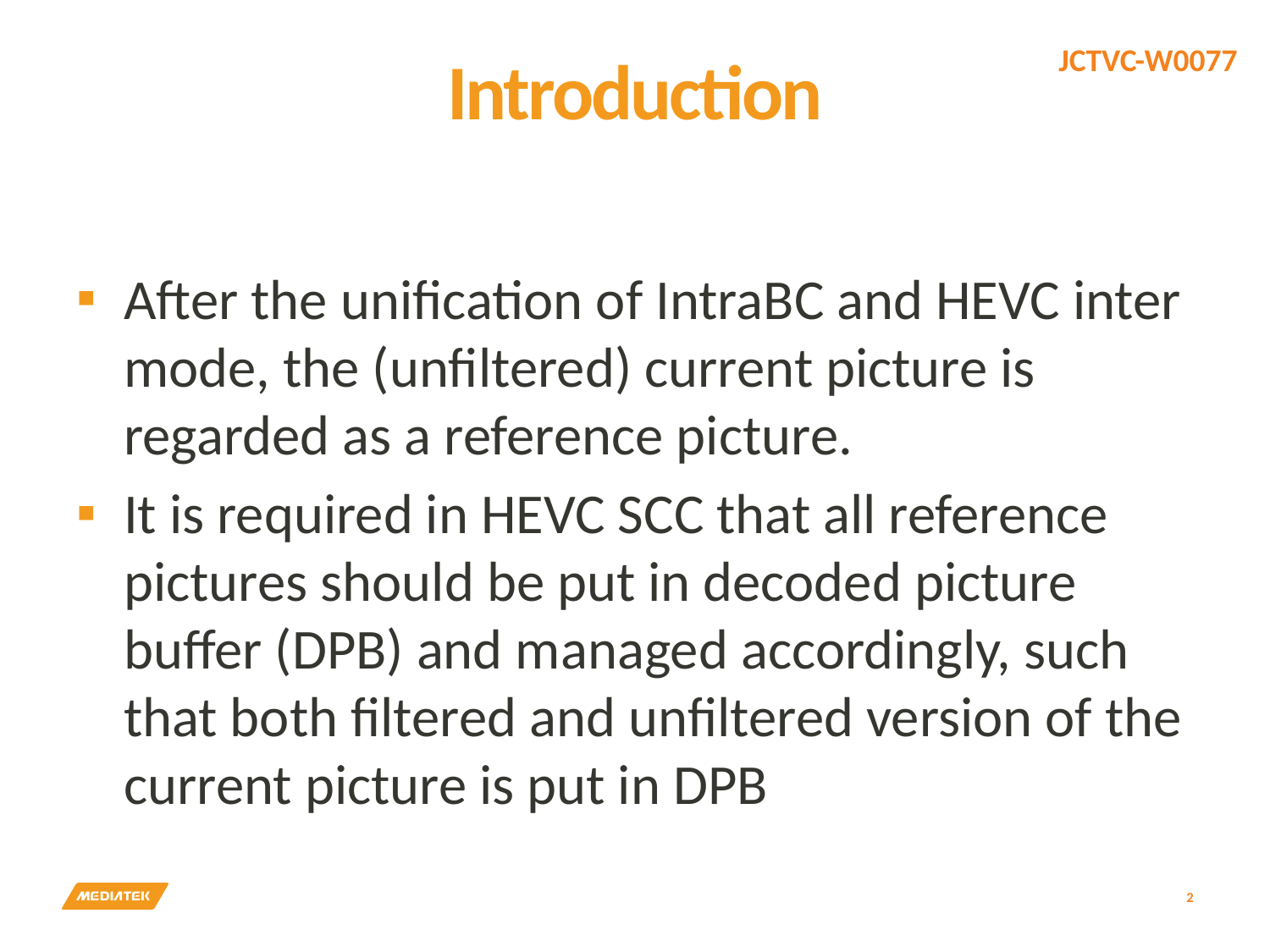

# Introduction
After the unification of IntraBC and HEVC inter mode, the (unfiltered) current picture is regarded as a reference picture.
It is required in HEVC SCC that all reference pictures should be put in decoded picture buffer (DPB) and managed accordingly, such that both filtered and unfiltered version of the current picture is put in DPB
2